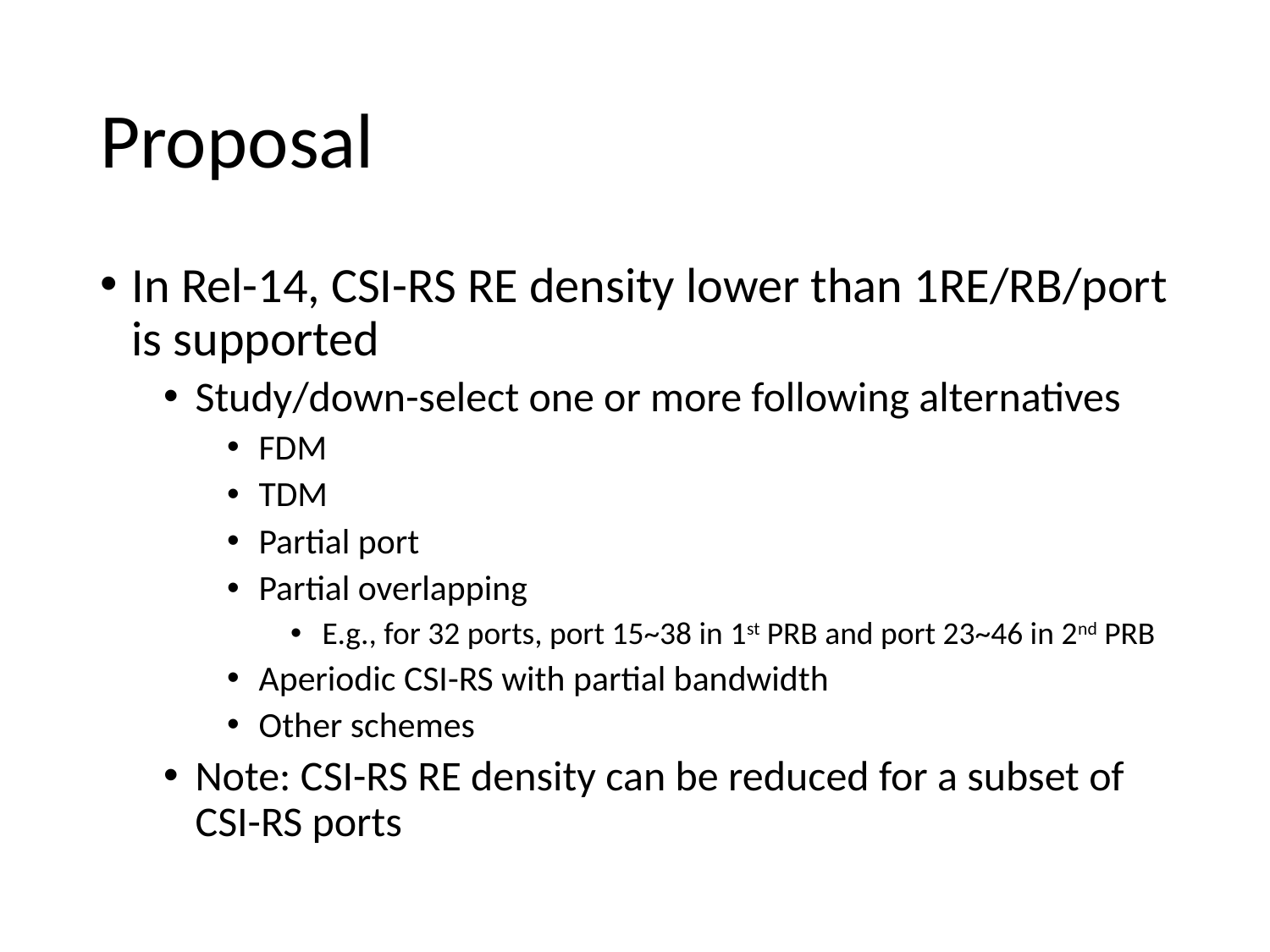

# Proposal
In Rel-14, CSI-RS RE density lower than 1RE/RB/port is supported
Study/down-select one or more following alternatives
FDM
TDM
Partial port
Partial overlapping
E.g., for 32 ports, port 15~38 in 1st PRB and port 23~46 in 2nd PRB
Aperiodic CSI-RS with partial bandwidth
Other schemes
Note: CSI-RS RE density can be reduced for a subset of CSI-RS ports